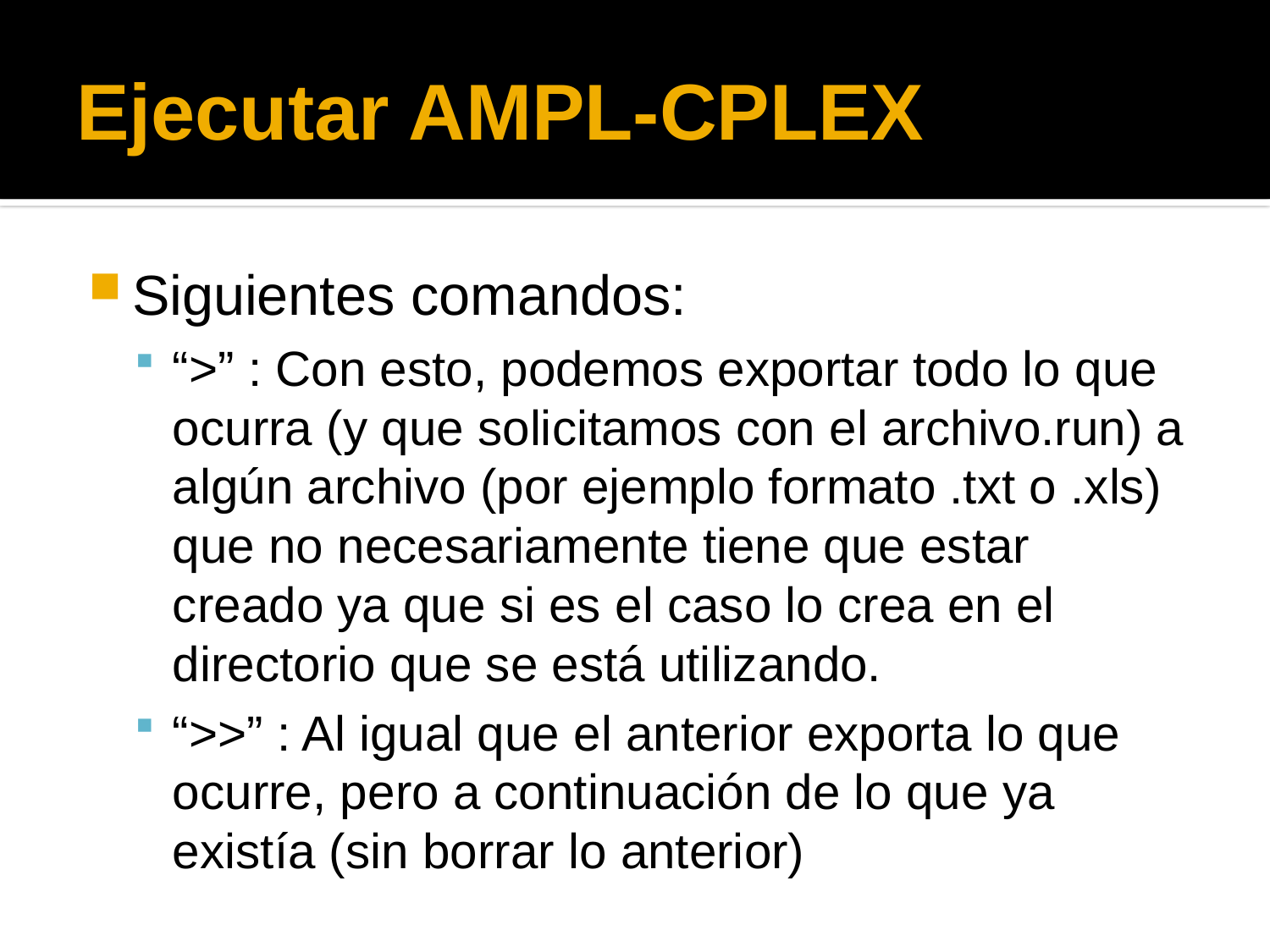

# Ejecutar AMPL-CPLEX
Siguientes comandos:
“>” : Con esto, podemos exportar todo lo que ocurra (y que solicitamos con el archivo.run) a algún archivo (por ejemplo formato .txt o .xls) que no necesariamente tiene que estar creado ya que si es el caso lo crea en el directorio que se está utilizando.
“>>” : Al igual que el anterior exporta lo que ocurre, pero a continuación de lo que ya existía (sin borrar lo anterior)